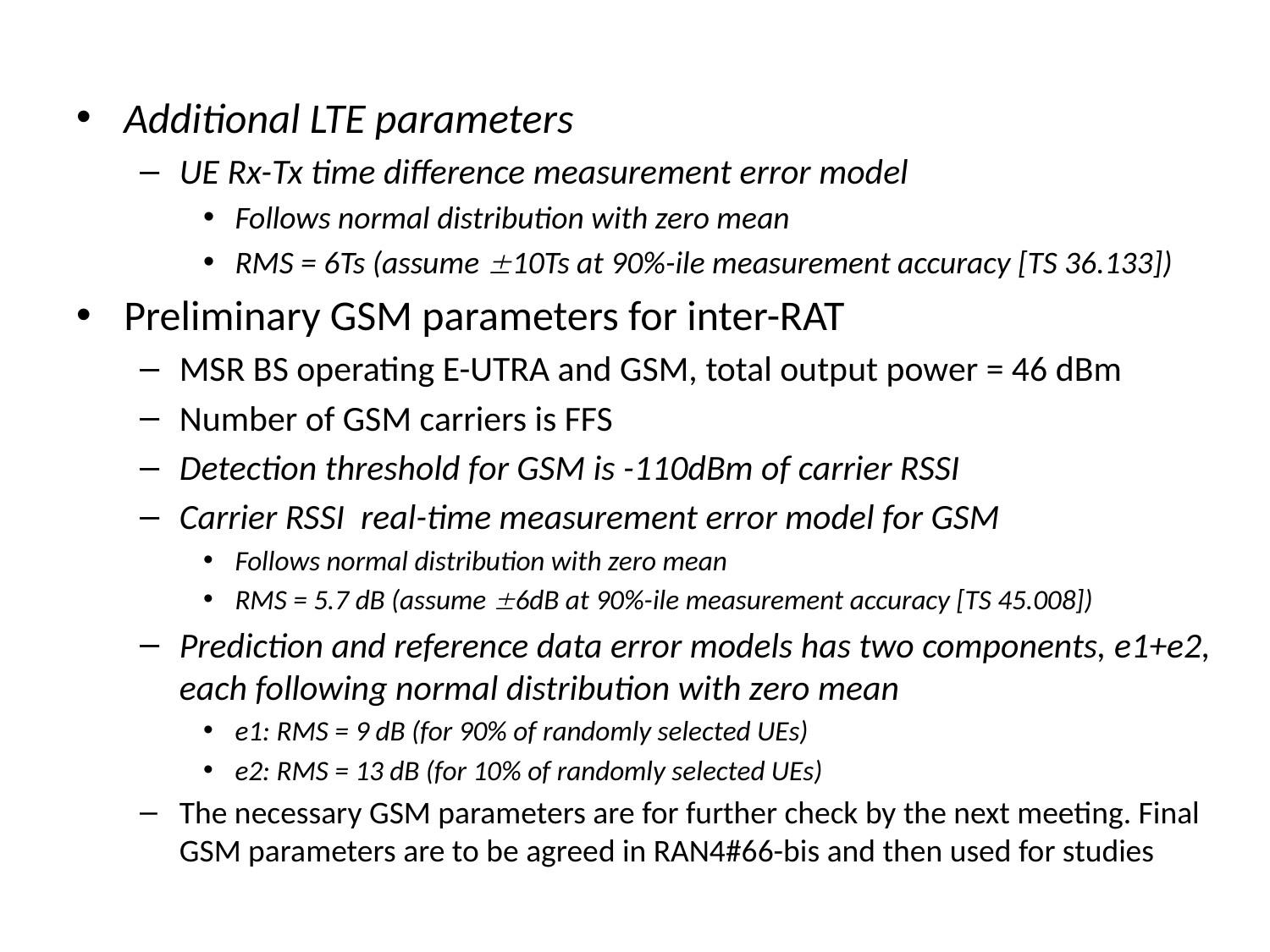

Additional LTE parameters
UE Rx-Tx time difference measurement error model
Follows normal distribution with zero mean
RMS = 6Ts (assume ±10Ts at 90%-ile measurement accuracy [TS 36.133])
Preliminary GSM parameters for inter-RAT
MSR BS operating E-UTRA and GSM, total output power = 46 dBm
Number of GSM carriers is FFS
Detection threshold for GSM is -110dBm of carrier RSSI
Carrier RSSI  real-time measurement error model for GSM
Follows normal distribution with zero mean
RMS = 5.7 dB (assume ±6dB at 90%-ile measurement accuracy [TS 45.008])
Prediction and reference data error models has two components, e1+e2, each following normal distribution with zero mean
e1: RMS = 9 dB (for 90% of randomly selected UEs)
e2: RMS = 13 dB (for 10% of randomly selected UEs)
The necessary GSM parameters are for further check by the next meeting. Final GSM parameters are to be agreed in RAN4#66-bis and then used for studies